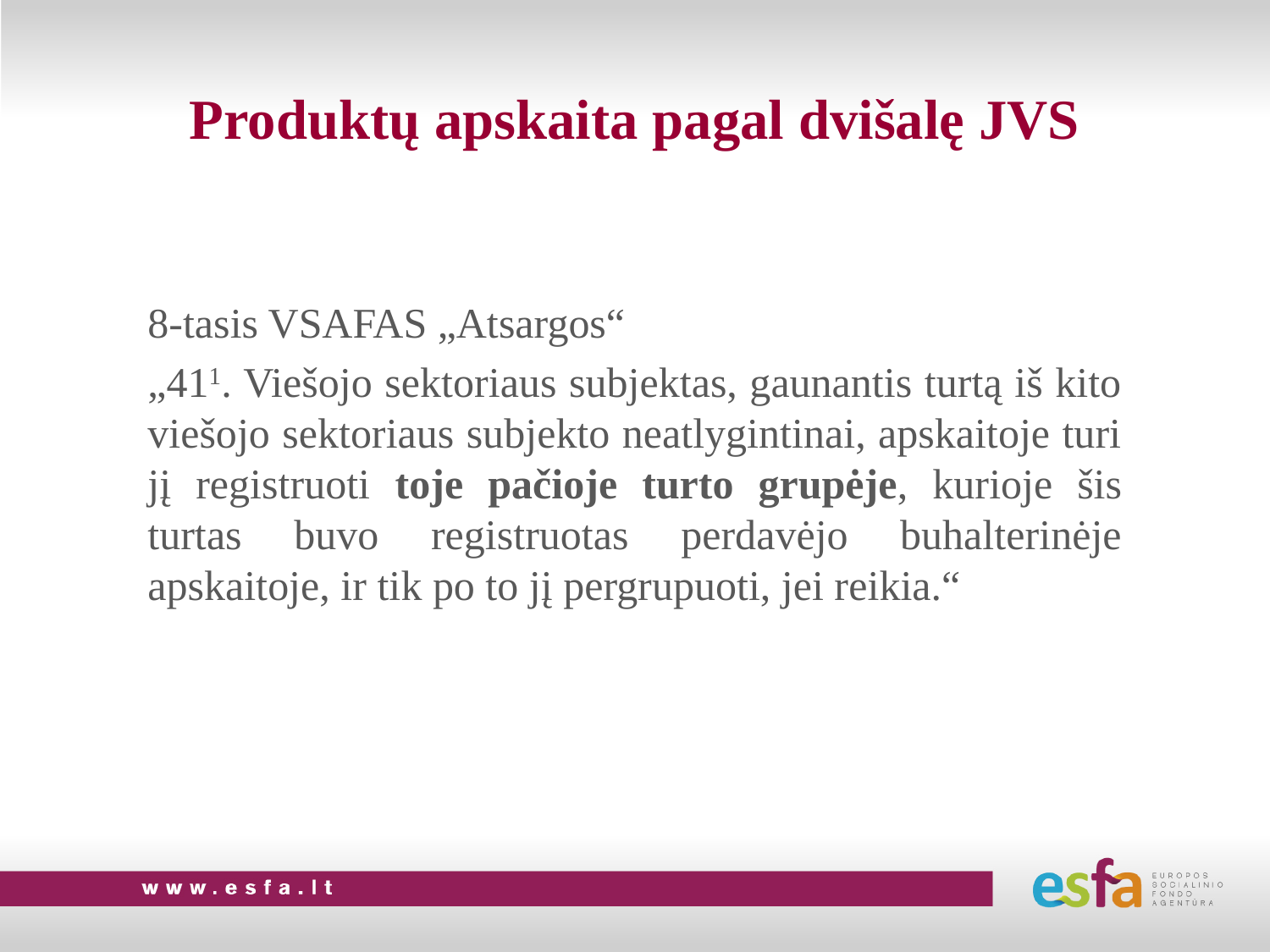

# Produktų apskaita pagal dvišalę JVS
8-tasis VSAFAS „Atsargos“
„411. Viešojo sektoriaus subjektas, gaunantis turtą iš kito viešojo sektoriaus subjekto neatlygintinai, apskaitoje turi jį registruoti toje pačioje turto grupėje, kurioje šis turtas buvo registruotas perdavėjo buhalterinėje apskaitoje, ir tik po to jį pergrupuoti, jei reikia.“